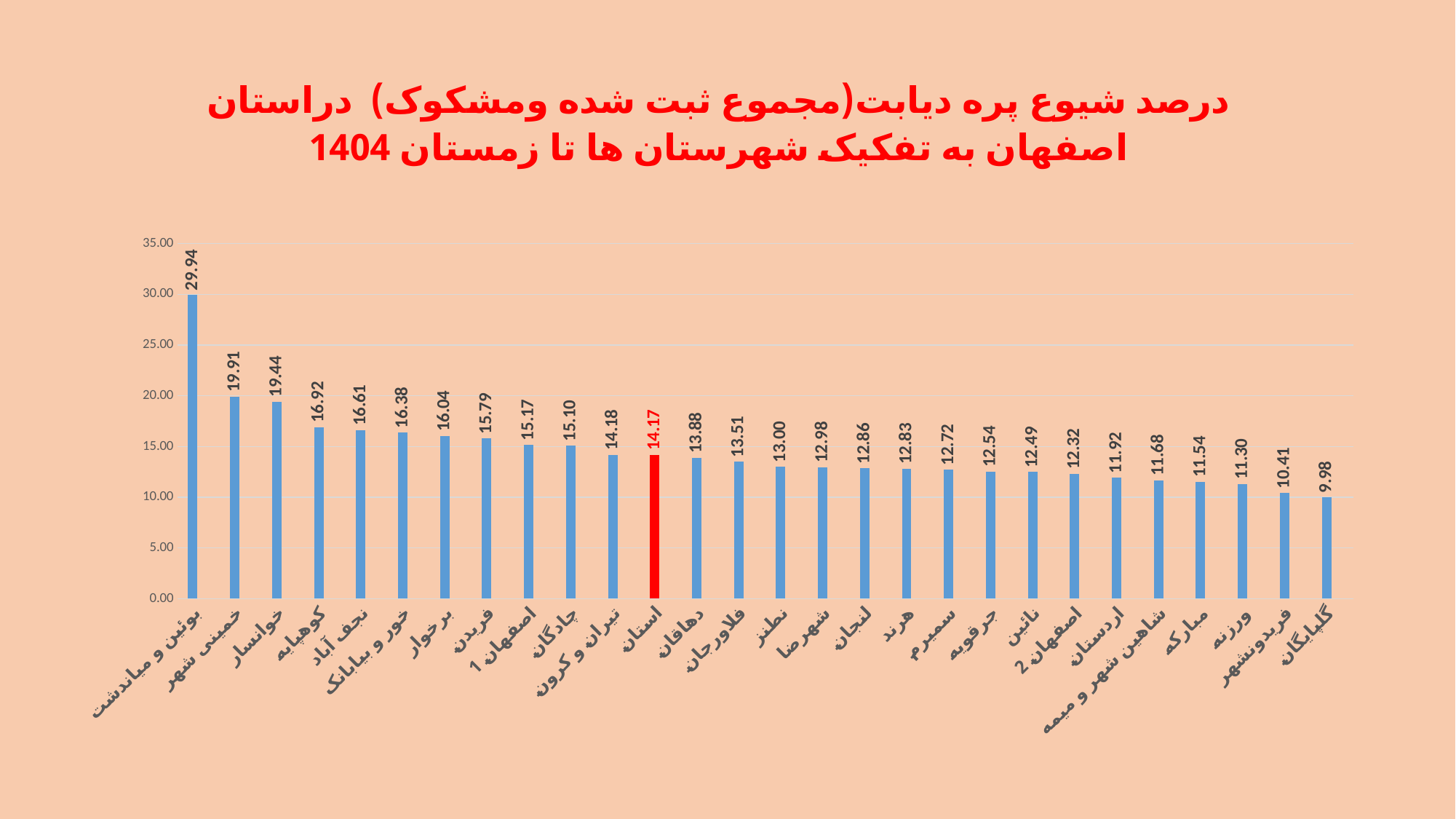

### Chart: درصد شیوع پره دیابت(مجموع ثبت شده ومشکوک)  دراستان اصفهان به تفکیک شهرستان ها تا زمستان 1404

| Category | شیوع پره دیابت |  |
|---|---|---|
| بوئین و میاندشت | 29.93755445832123 | None |
| خمینی شهر | 19.90927200402132 | None |
| خوانسار | 19.44210111917215 | None |
| کوهپایه | 16.91756855724632 | None |
| نجف آباد | 16.61344336801818 | None |
| خور و بیابانک | 16.383626190242463 | None |
| برخوار | 16.03717205522022 | None |
| فریدن | 15.788257813273491 | None |
| اصفهان 1 | 15.16930369006195 | None |
| چادگان | 15.099268547544408 | None |
| تیران و کرون | 14.183403394052624 | None |
| استان | 14.168305998564081 | None |
| دهاقان | 13.88202594193947 | None |
| فلاورجان | 13.50965071360673 | None |
| نطنز | 13.003635262041804 | None |
| شهرضا | 12.975495345825902 | None |
| لنجان | 12.8550033281562 | None |
| هرند | 12.830333205668326 | None |
| سمیرم | 12.715964063579822 | None |
| جرقویه | 12.538211917415229 | None |
| نائین | 12.48969696969697 | None |
| اصفهان 2 | 12.317035731262873 | None |
| اردستان | 11.924381968007754 | None |
| شاهین شهر و میمه | 11.680207229483104 | None |
| مبارکه | 11.538898066761668 | None |
| ورزنه | 11.295614328757951 | None |
| فریدونشهر | 10.41031535808886 | None |
| گلپایگان | 9.983492790729013 | None |